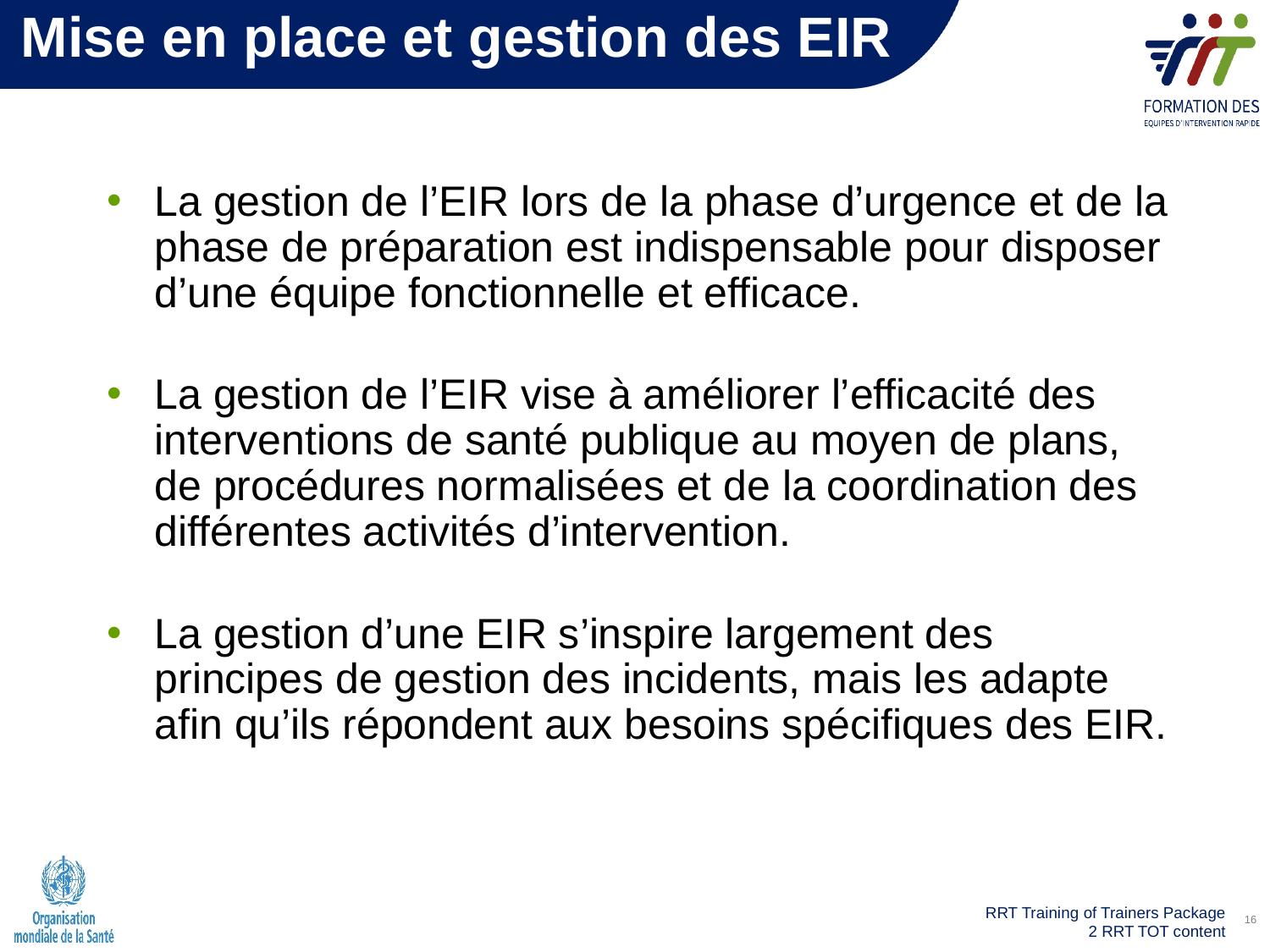

Mise en place et gestion des EIR
La gestion de l’EIR lors de la phase d’urgence et de la phase de préparation est indispensable pour disposer d’une équipe fonctionnelle et efficace.

La gestion de l’EIR vise à améliorer l’efficacité des interventions de santé publique au moyen de plans, de procédures normalisées et de la coordination des différentes activités d’intervention.

La gestion d’une EIR s’inspire largement des principes de gestion des incidents, mais les adapte  afin qu’ils répondent aux besoins spécifiques des EIR.